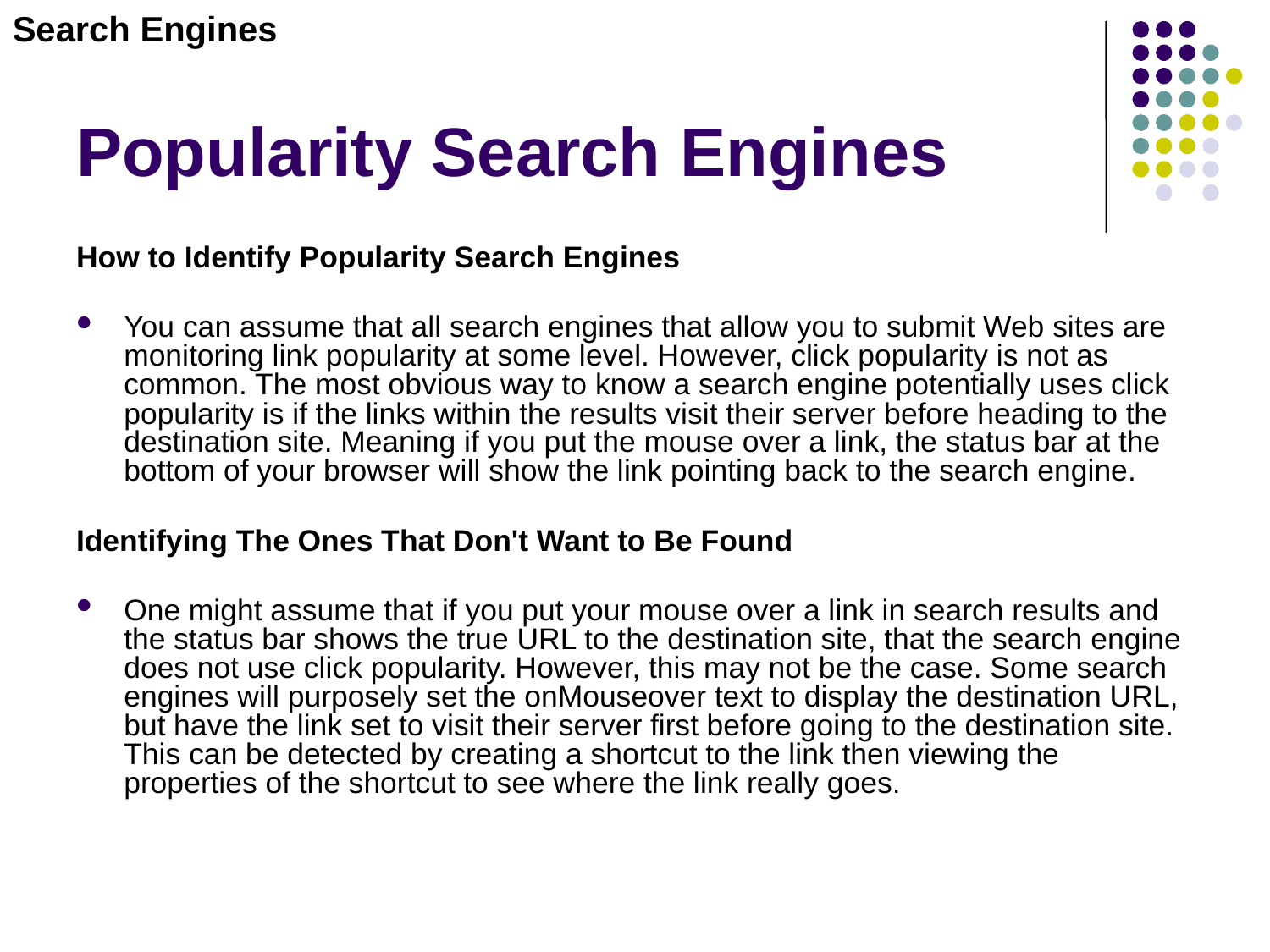

Search Engines
# Popularity Search Engines
How to Identify Popularity Search Engines

You can assume that all search engines that allow you to submit Web sites are monitoring link popularity at some level. However, click popularity is not as common. The most obvious way to know a search engine potentially uses click popularity is if the links within the results visit their server before heading to the destination site. Meaning if you put the mouse over a link, the status bar at the bottom of your browser will show the link pointing back to the search engine.

Identifying The Ones That Don't Want to Be Found

One might assume that if you put your mouse over a link in search results and the status bar shows the true URL to the destination site, that the search engine does not use click popularity. However, this may not be the case. Some search engines will purposely set the onMouseover text to display the destination URL, but have the link set to visit their server first before going to the destination site. This can be detected by creating a shortcut to the link then viewing the properties of the shortcut to see where the link really goes.